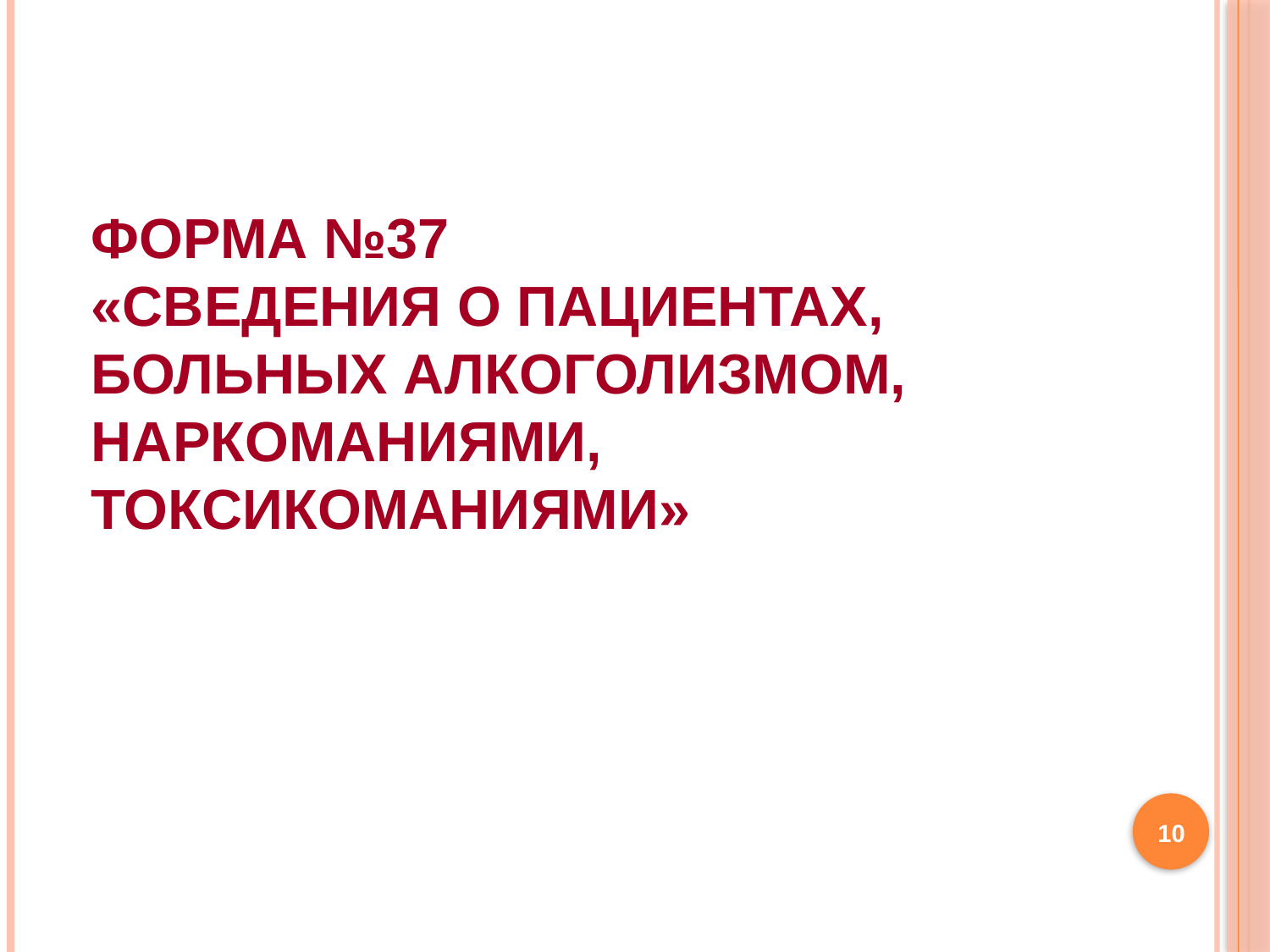

ФОРМА №37
«СВЕДЕНИЯ О ПАЦИЕНТАХ, БОЛЬНЫХ АЛКОГОЛИЗМОМ, НАРКОМАНИЯМИ, ТОКСИКОМАНИЯМИ»
10